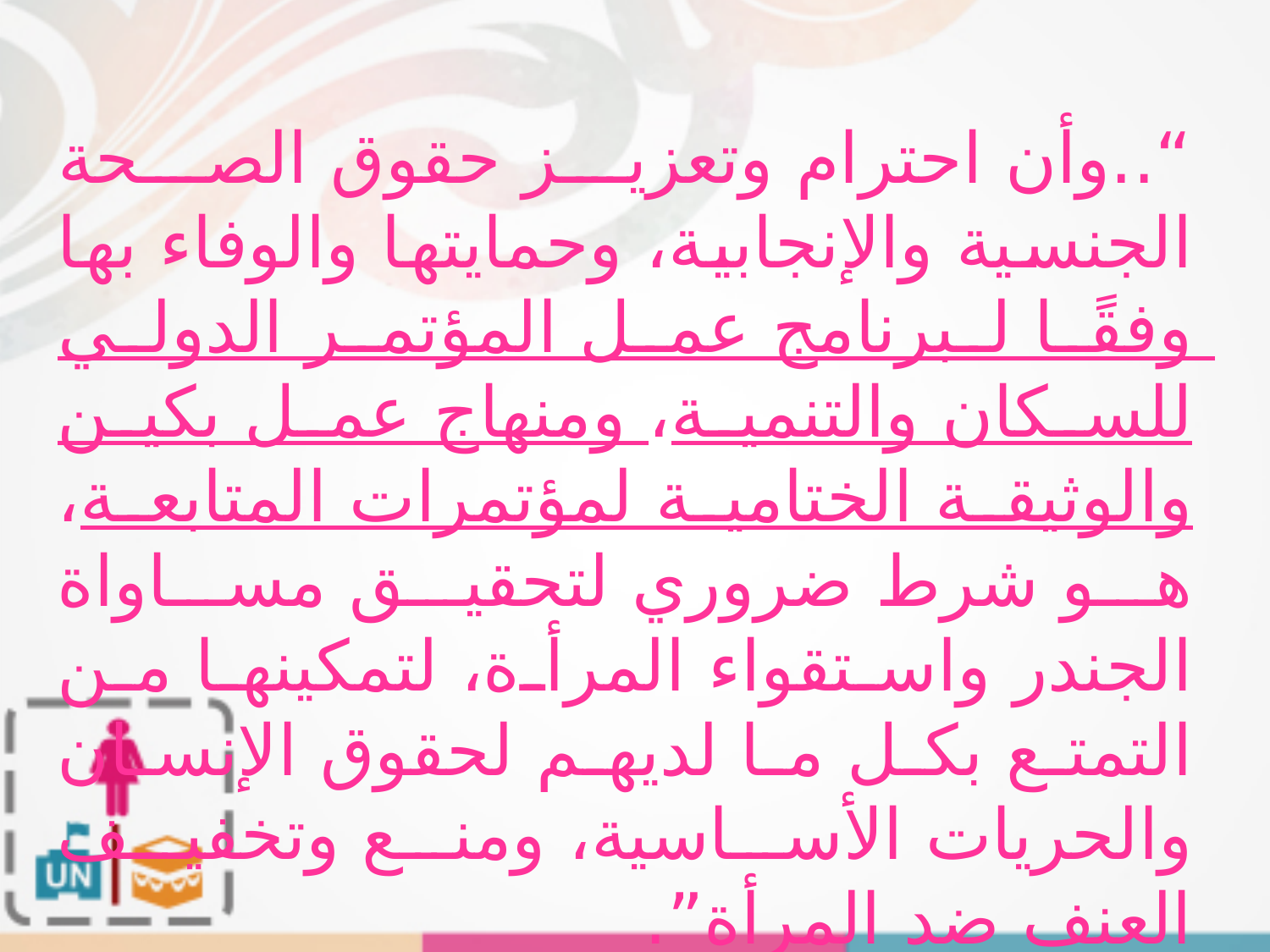

“..وأن احترام وتعزيز حقوق الصحة الجنسية والإنجابية، وحمايتها والوفاء بها وفقًا لبرنامج عمل المؤتمر الدولي للسكان والتنمية، ومنهاج عمل بكين والوثيقة الختامية لمؤتمرات المتابعة، هو شرط ضروري لتحقيق مساواة الجندر واستقواء المرأة، لتمكينها من التمتع بكل ما لديهم لحقوق الإنسان والحريات الأساسية، ومنع وتخفيف العنف ضد المرأة”.
البند (20)- وثيقة العنف- مارس 2013